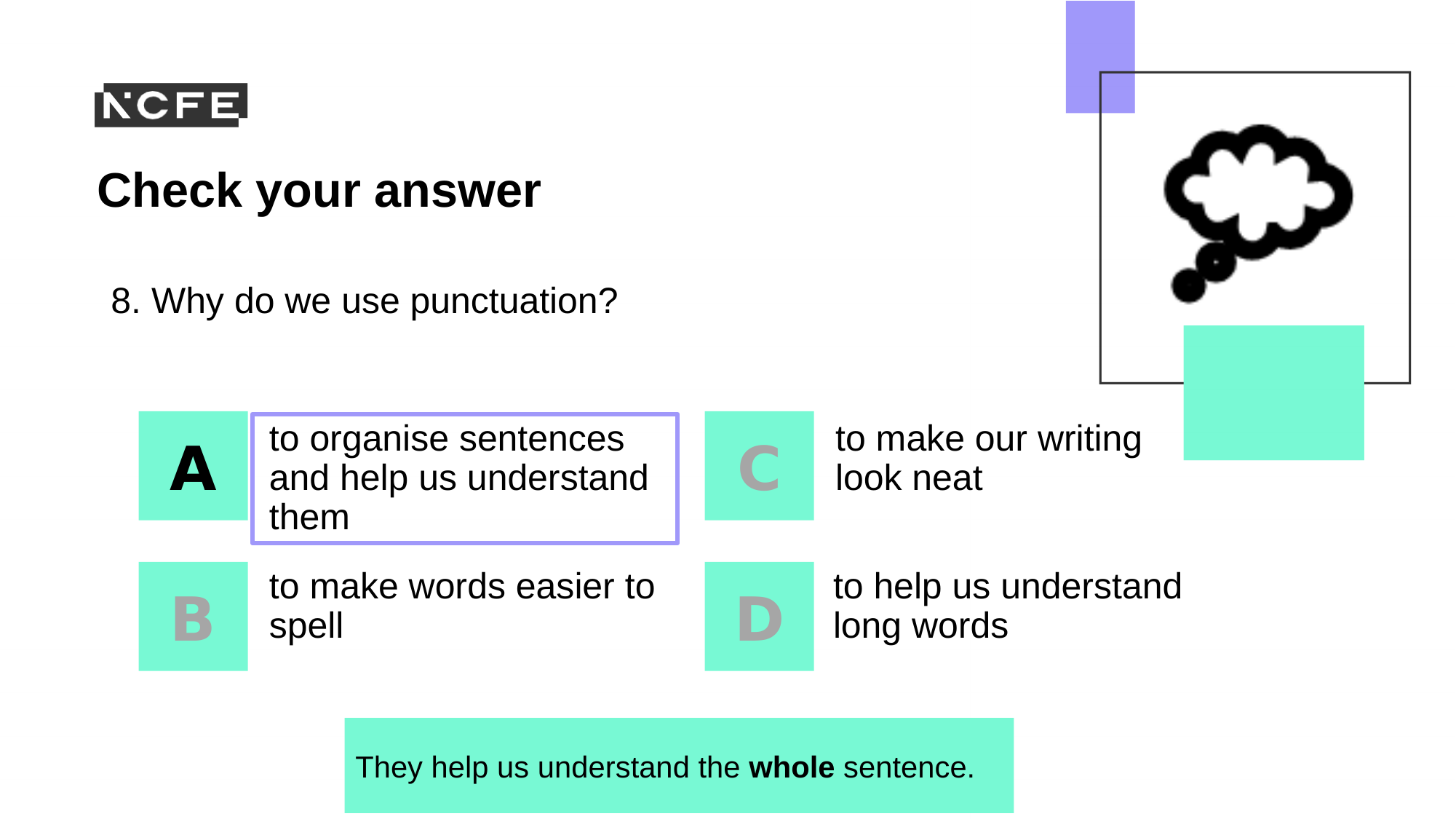

8. Why do we use punctuation?

to organise sentences and help us understand them

to make our writing look neat

to make words easier to spell

to help us understand long words

They help us understand the whole sentence.